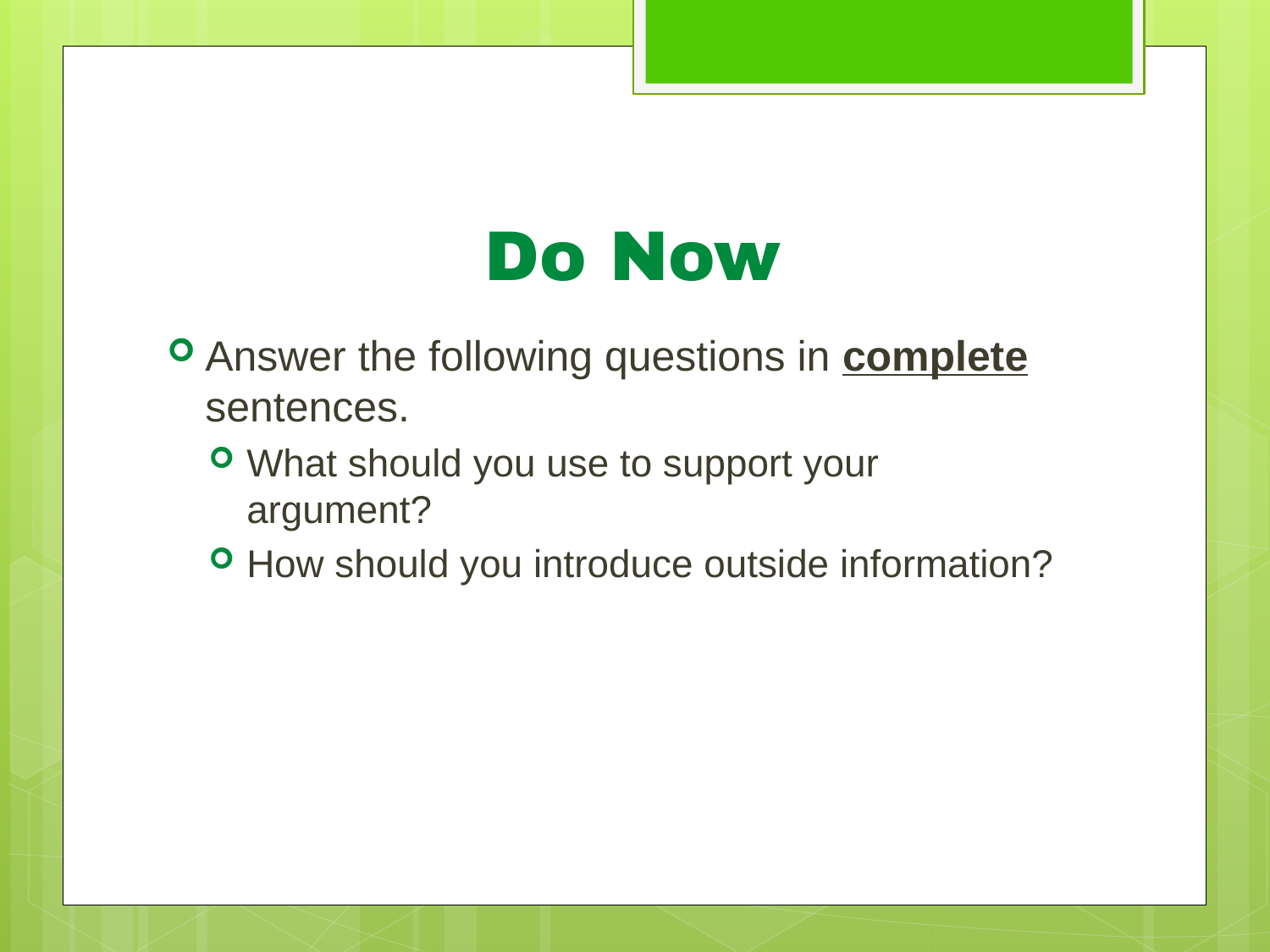

# Do Now
Answer the following questions in complete sentences.
What should you use to support your argument?
How should you introduce outside information?